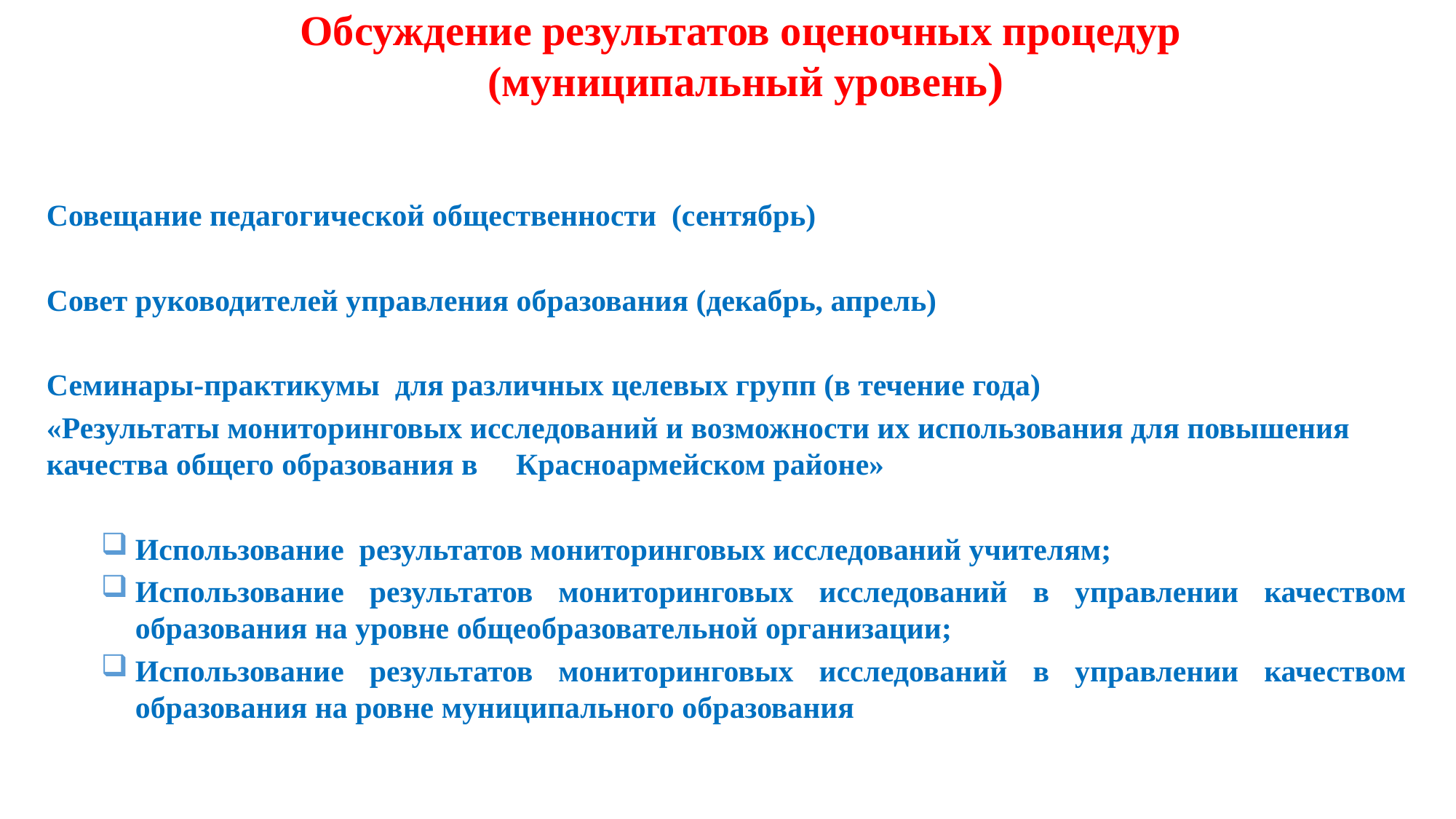

# Обсуждение результатов оценочных процедур (муниципальный уровень)
Совещание педагогической общественности  (сентябрь)

Совет руководителей управления образования (декабрь, апрель)

Семинары-практикумы  для различных целевых групп (в течение года)
«Результаты мониторинговых исследований и возможности их использования для повышения качества общего образования в     Красноармейском районе»

Использование  результатов мониторинговых исследований учителям;
Использование результатов мониторинговых исследований в управлении качеством образования на уровне общеобразовательной организации;
Использование результатов мониторинговых исследований в управлении качеством образования на ровне муниципального образования